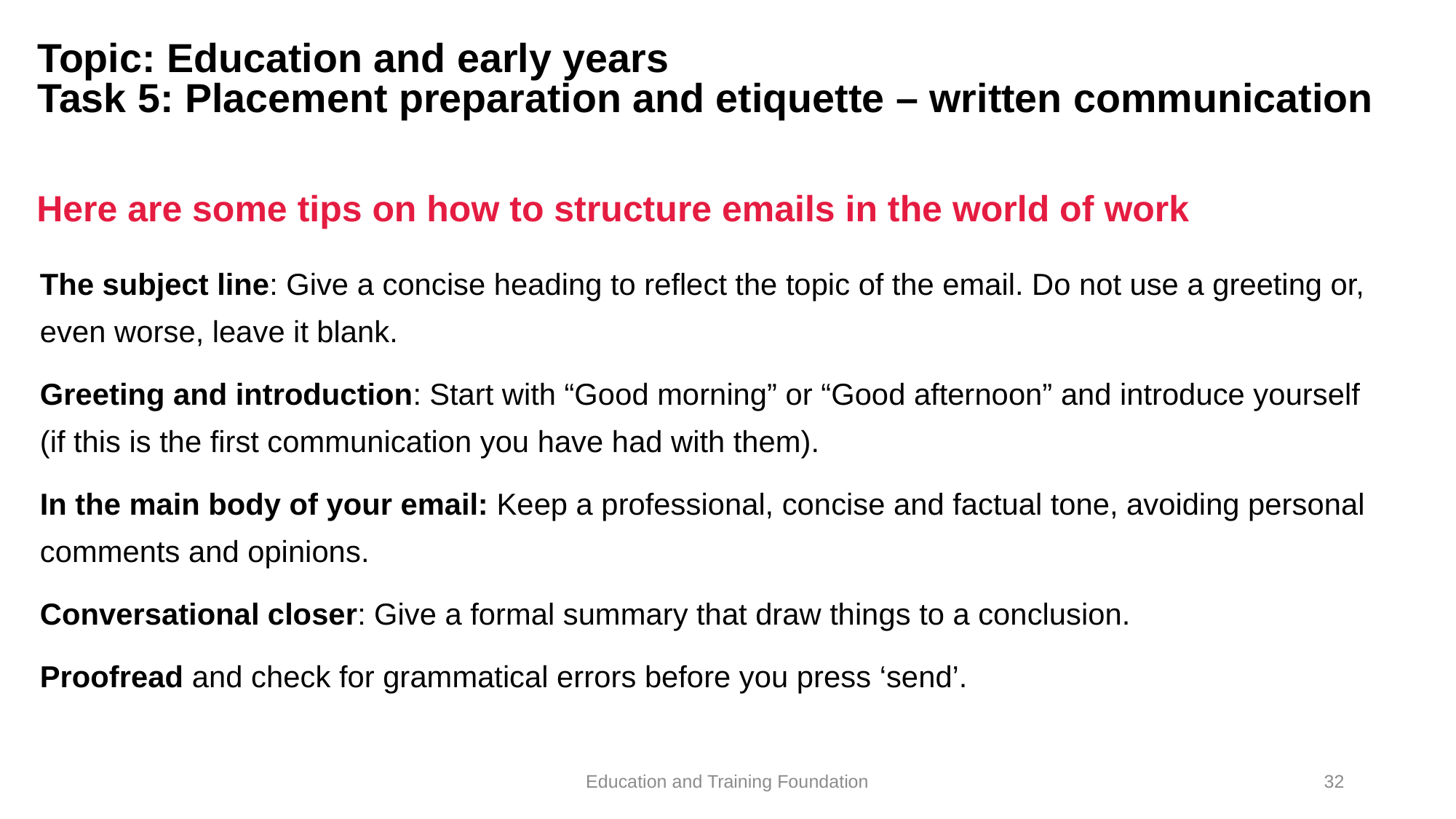

# Topic: Education and early years Task 5: Placement preparation and etiquette – written communication
Here are some tips on how to structure emails in the world of work
The subject line: Give a concise heading to reflect the topic of the email. Do not use a greeting or, even worse, leave it blank.
Greeting and introduction: Start with “Good morning” or “Good afternoon” and introduce yourself (if this is the first communication you have had with them).
In the main body of your email: Keep a professional, concise and factual tone, avoiding personal comments and opinions.
Conversational closer: Give a formal summary that draw things to a conclusion.
Proofread and check for grammatical errors before you press ‘send’.

Education and Training Foundation
32